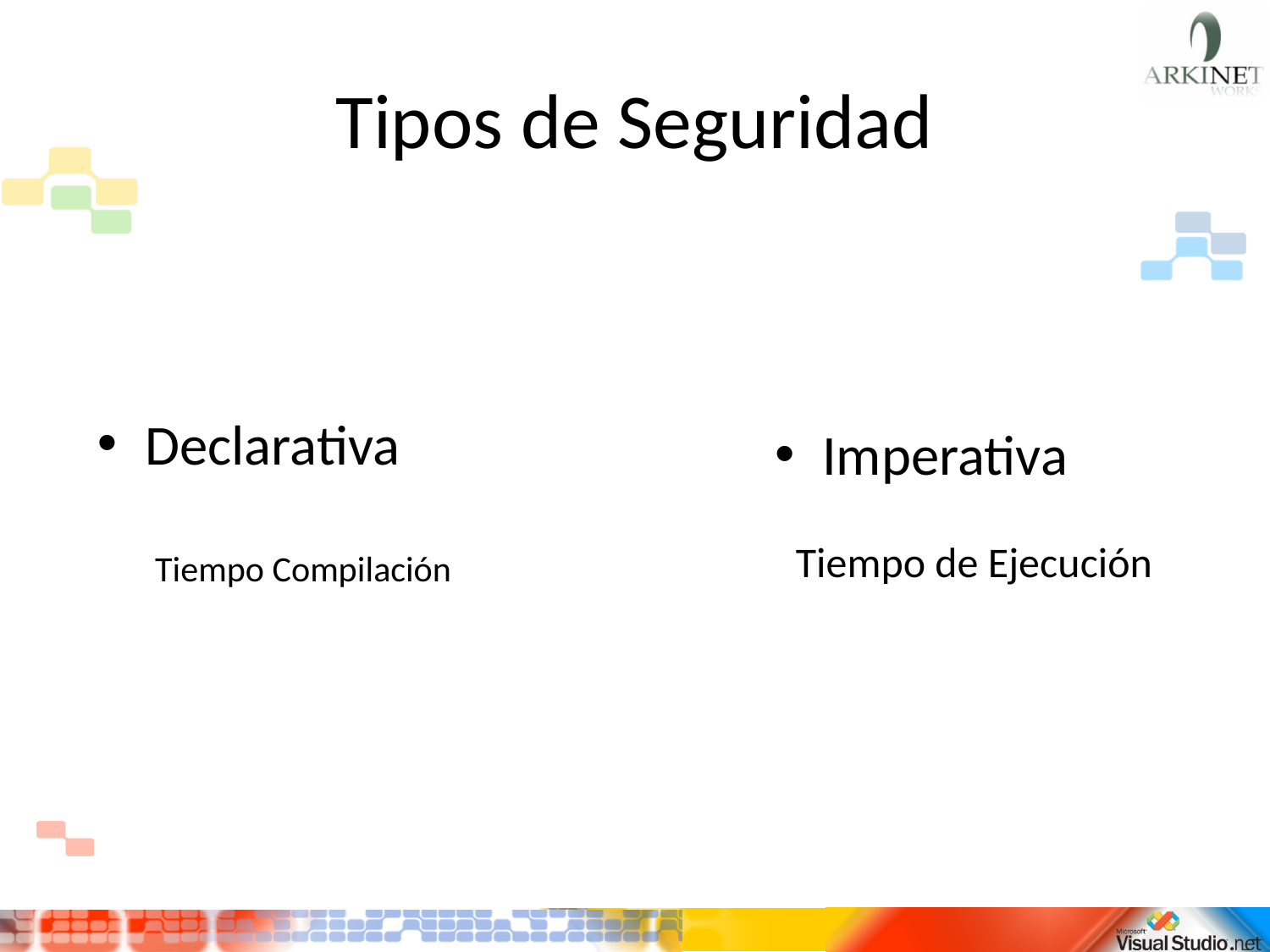

# Tipos de Seguridad
Declarativa
Imperativa
Tiempo de Ejecución
Tiempo Compilación